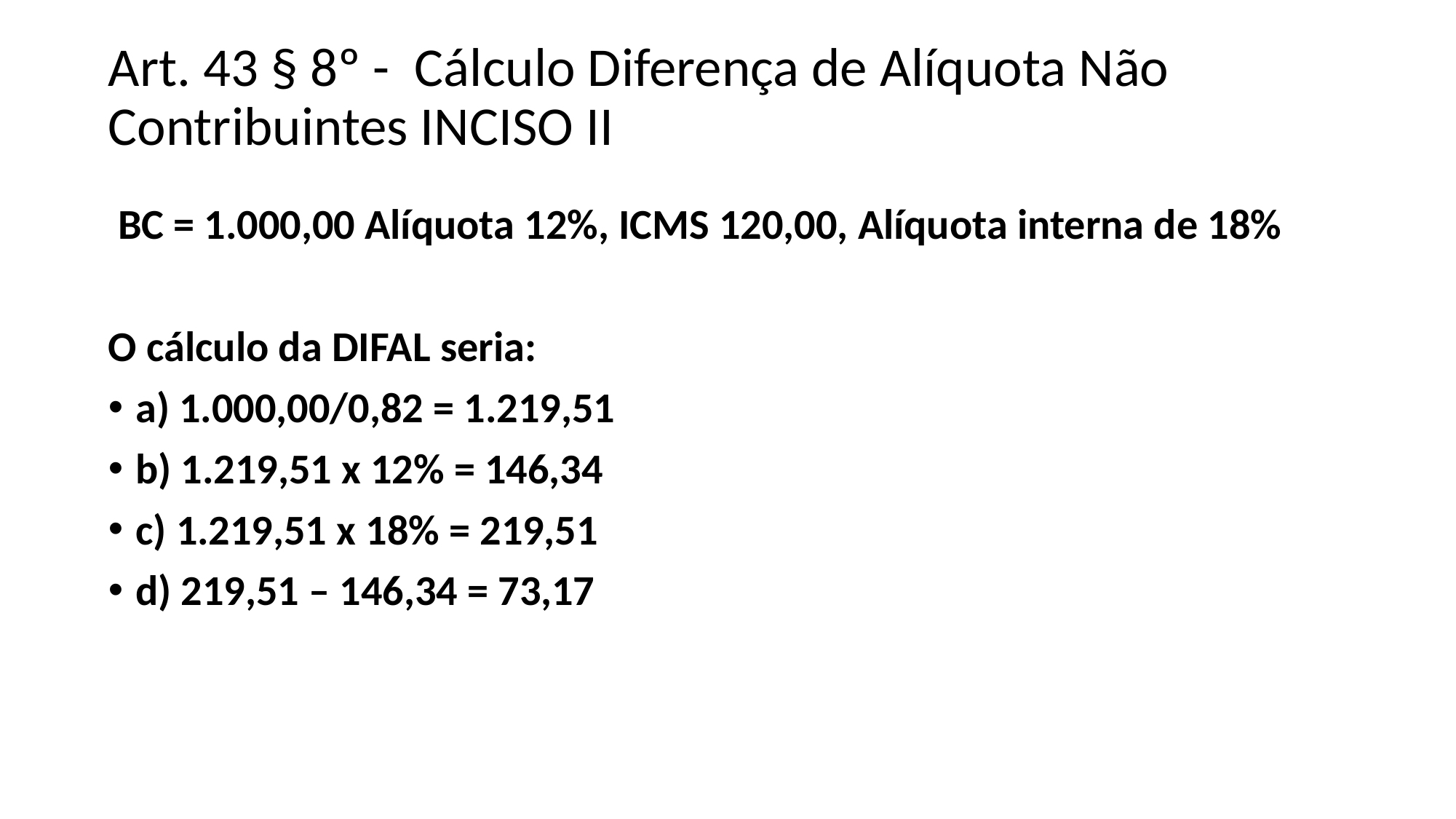

# Art. 43 § 8º -  Cálculo Diferença de Alíquota Não Contribuintes INCISO II
 BC = 1.000,00 Alíquota 12%, ICMS 120,00, Alíquota interna de 18%

O cálculo da DIFAL seria:
a) 1.000,00/0,82 = 1.219,51
b) 1.219,51 x 12% = 146,34
c) 1.219,51 x 18% = 219,51
d) 219,51 – 146,34 = 73,17